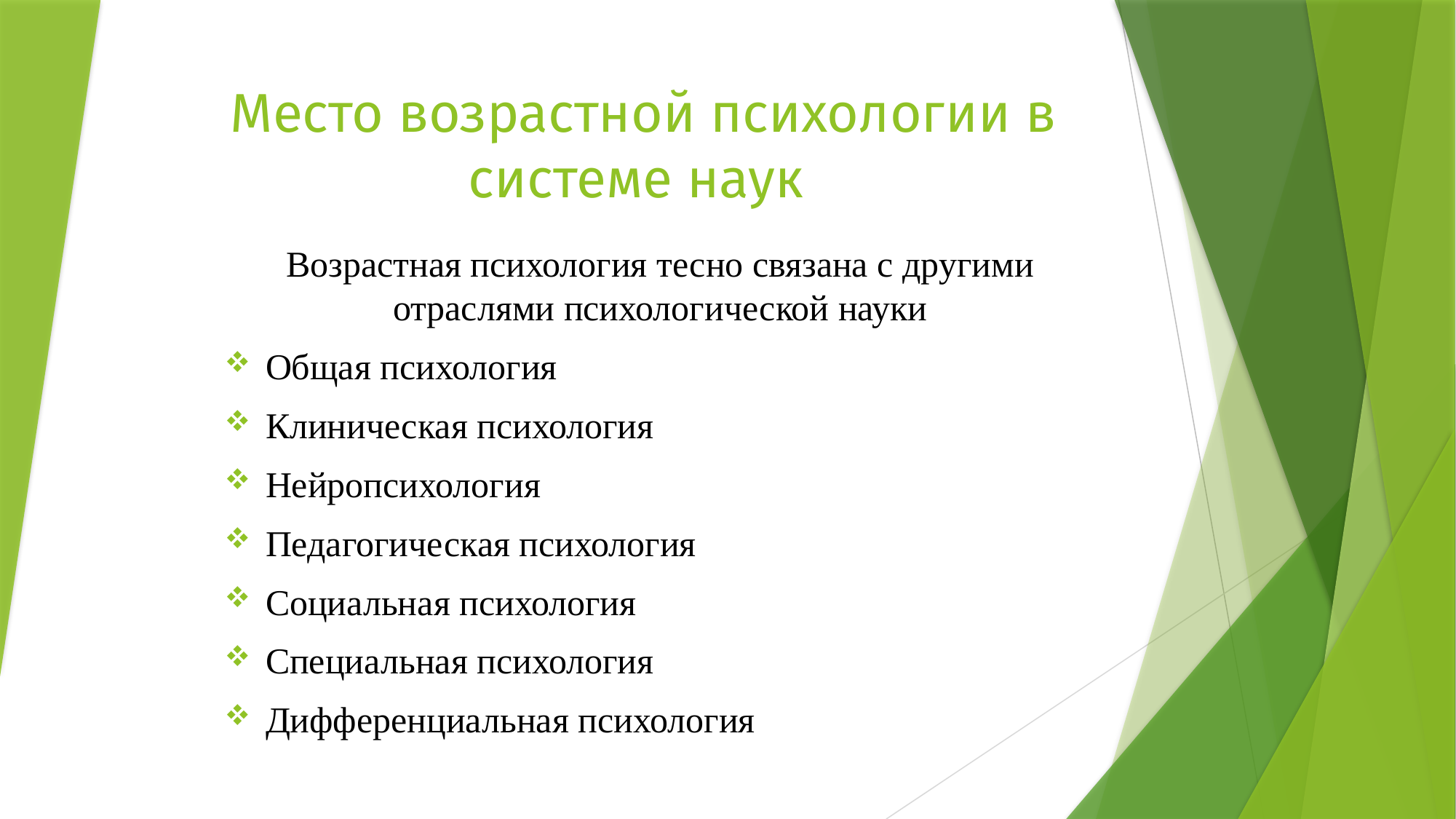

# Место возрастной психологии в системе наук
Возрастная психология тесно связана с другими отраслями психологической науки
Общая психология
Клиническая психология
Нейропсихология
Педагогическая психология
Социальная психология
Специальная психология
Дифференциальная психология